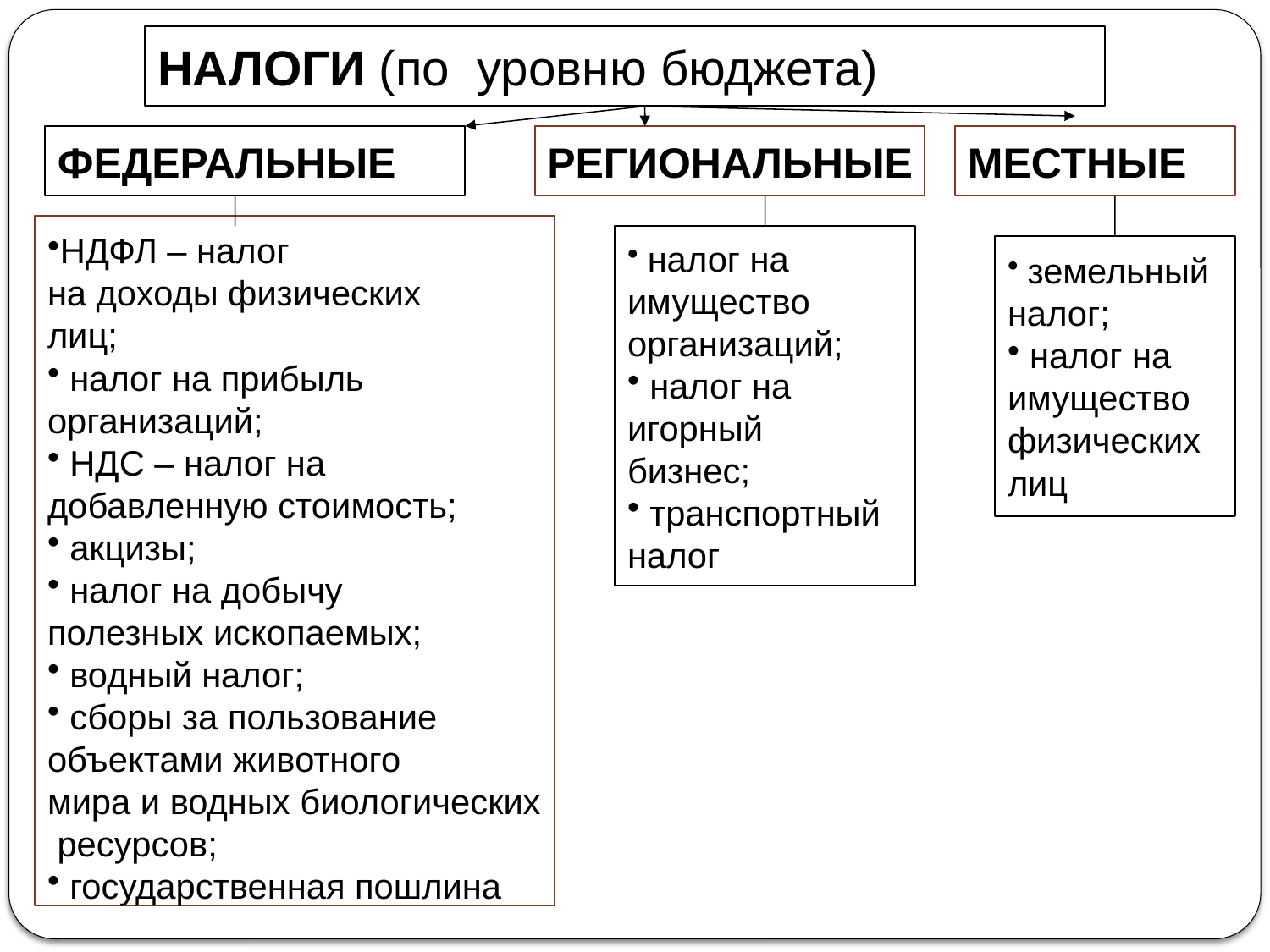

НАЛОГИ (по  уровню бюджета)

ФЕДЕРАЛЬНЫЕ
РЕГИОНАЛЬНЫЕ
МЕСТНЫЕ

НДФЛ – налог
на доходы физических
лиц;
 налог на прибыль
организаций;
 НДС – налог на
добавленную стоимость;
 акцизы;
 налог на добычу
полезных ископаемых;
 водный налог;
 сборы за пользование
объектами животного
мира и водных биологических
 ресурсов;
 государственная пошлина

 налог на
имущество
организаций;
 налог на
игорный
бизнес;
 транспортный
налог
 земельный
налог;
 налог на
имущество
физических
лиц